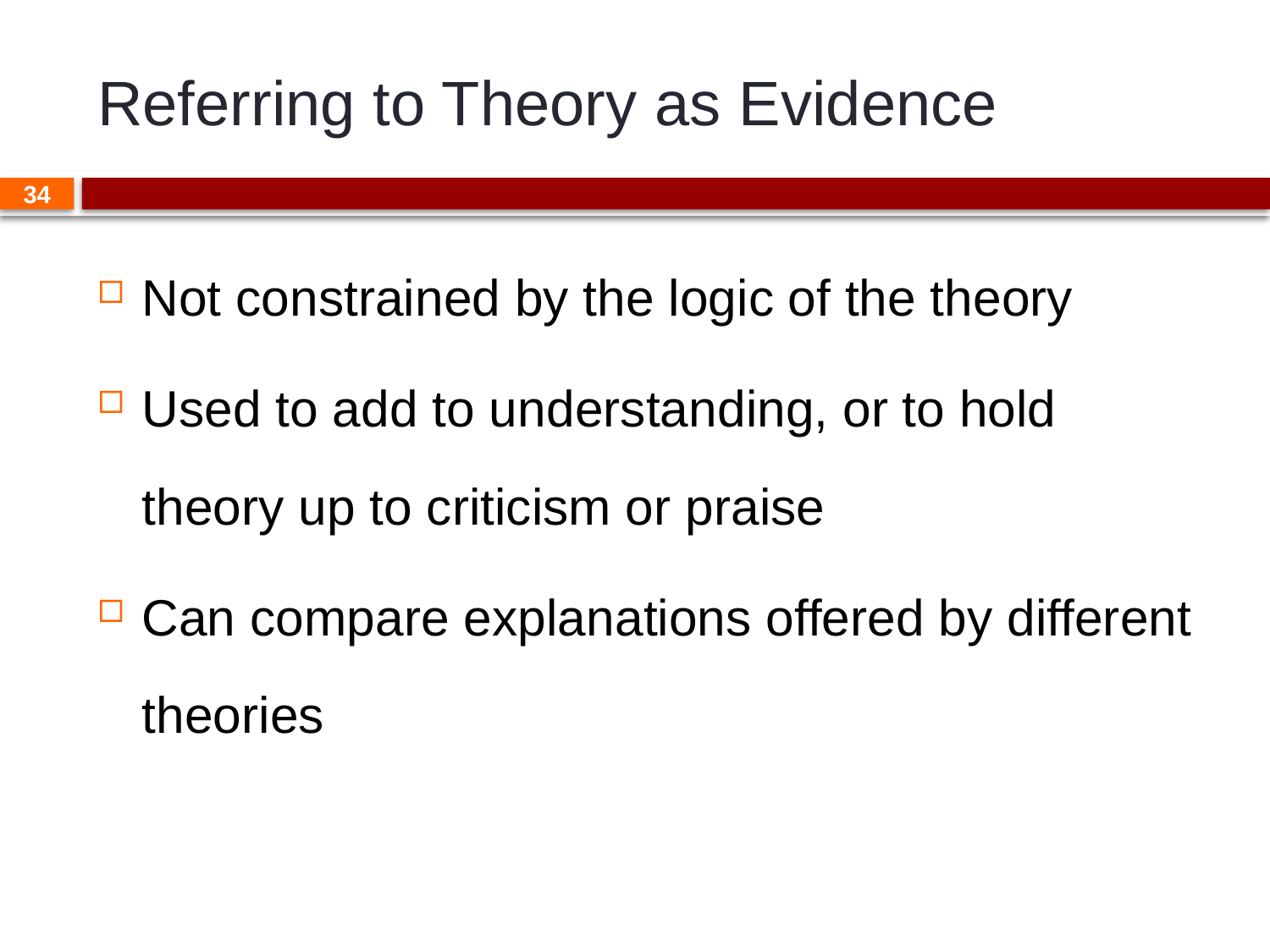

# Referring to Theory as Evidence
34
Not constrained by the logic of the theory
Used to add to understanding, or to hold theory up to criticism or praise
Can compare explanations offered by different theories